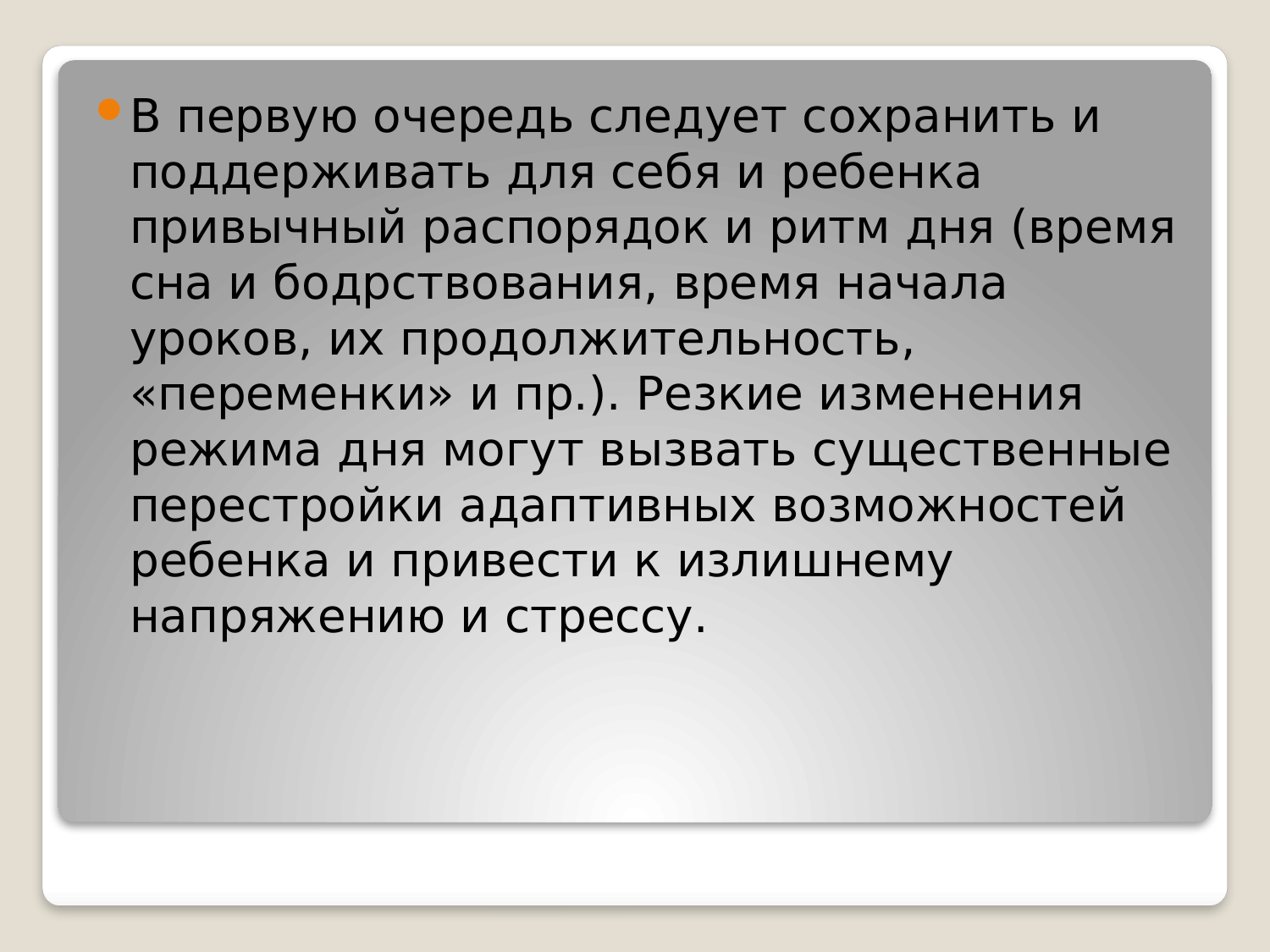

В первую очередь следует сохранить и поддерживать для себя и ребенка привычный распорядок и ритм дня (время сна и бодрствования, время начала уроков, их продолжительность, «переменки» и пр.). Резкие изменения режима дня могут вызвать существенные перестройки адаптивных возможностей ребенка и привести к излишнему напряжению и стрессу.
#